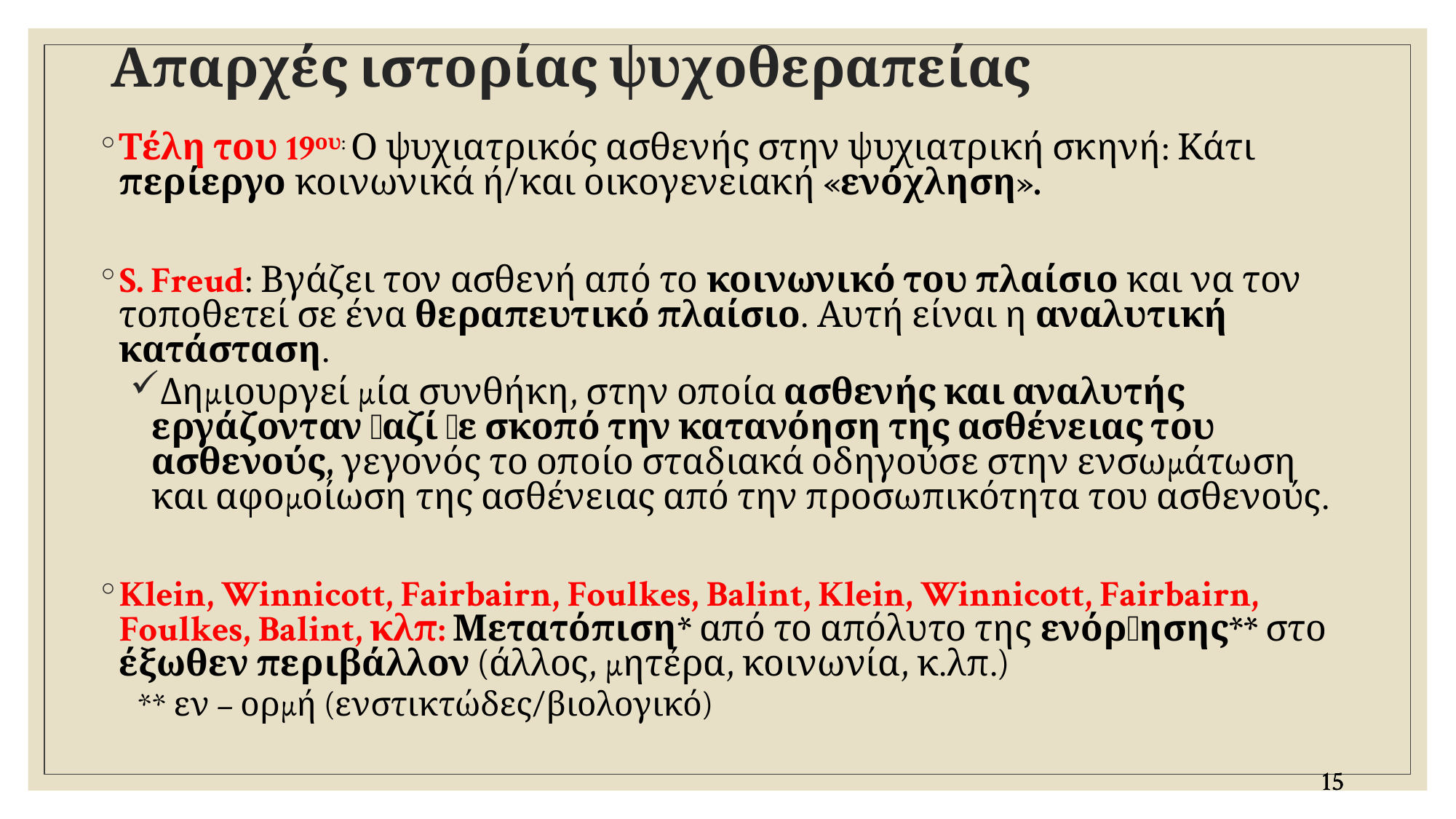

# Απαρχές ιστορίας ψυχοθεραπείας
Τέλη του 19ου: Ο ψυχιατρικός ασθενής στην ψυχιατρική σκηνή: Κάτι περίεργο κοινωνικά ή/και οικογενειακή «ενόχληση».

S. Freud: Βγάζει τον ασθενή από το κοινωνικό του πλαίσιο και να τον τοποθετεί σε ένα θεραπευτικό πλαίσιο. Αυτή είναι η αναλυτική κατάσταση.
Δημιουργεί μία συνθήκη, στην οποία ασθενής και αναλυτής εργάζονταν μαζί με σκοπό την κατανόηση της ασθένειας του ασθενούς, γεγονός το οποίο σταδιακά οδηγούσε στην ενσωμάτωση και αφομοίωση της ασθένειας από την προσωπικότητα του ασθενούς.

Klein, Winnicott, Fairbairn, Foulkes, Balint, Klein, Winnicott, Fairbairn, Foulkes, Balint, κλπ: Μετατόπιση* από το απόλυτο της ενόρμησης** στο έξωθεν περιβάλλον (άλλος, μητέρα, κοινωνία, κ.λπ.)
 ** εν – ορμή (ενστικτώδες/βιολογικό)
15
15
15